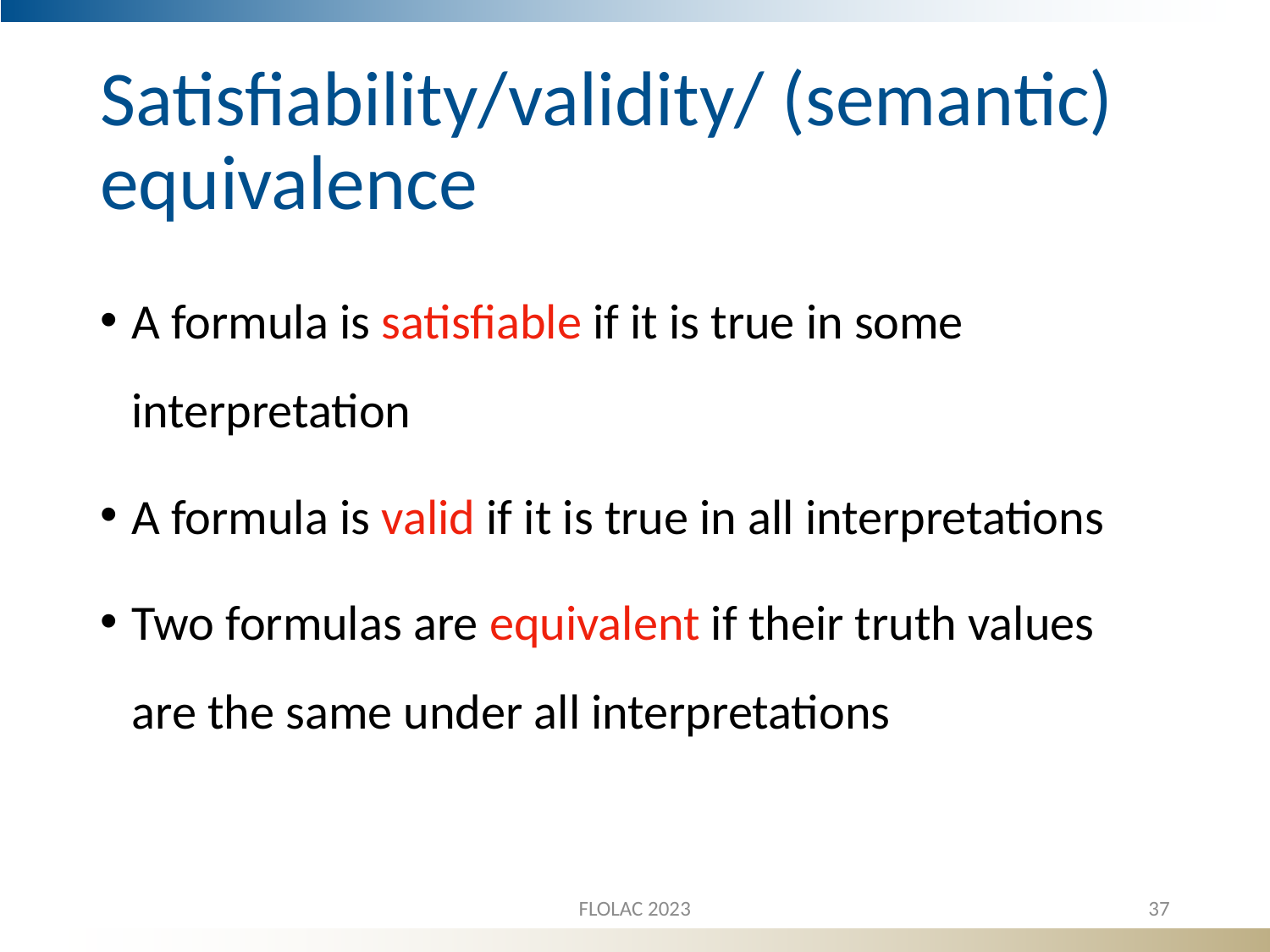

# Satisfiability/validity/ (semantic) equivalence
A formula is satisfiable if it is true in some interpretation
A formula is valid if it is true in all interpretations
Two formulas are equivalent if their truth values are the same under all interpretations
FLOLAC 2023
37